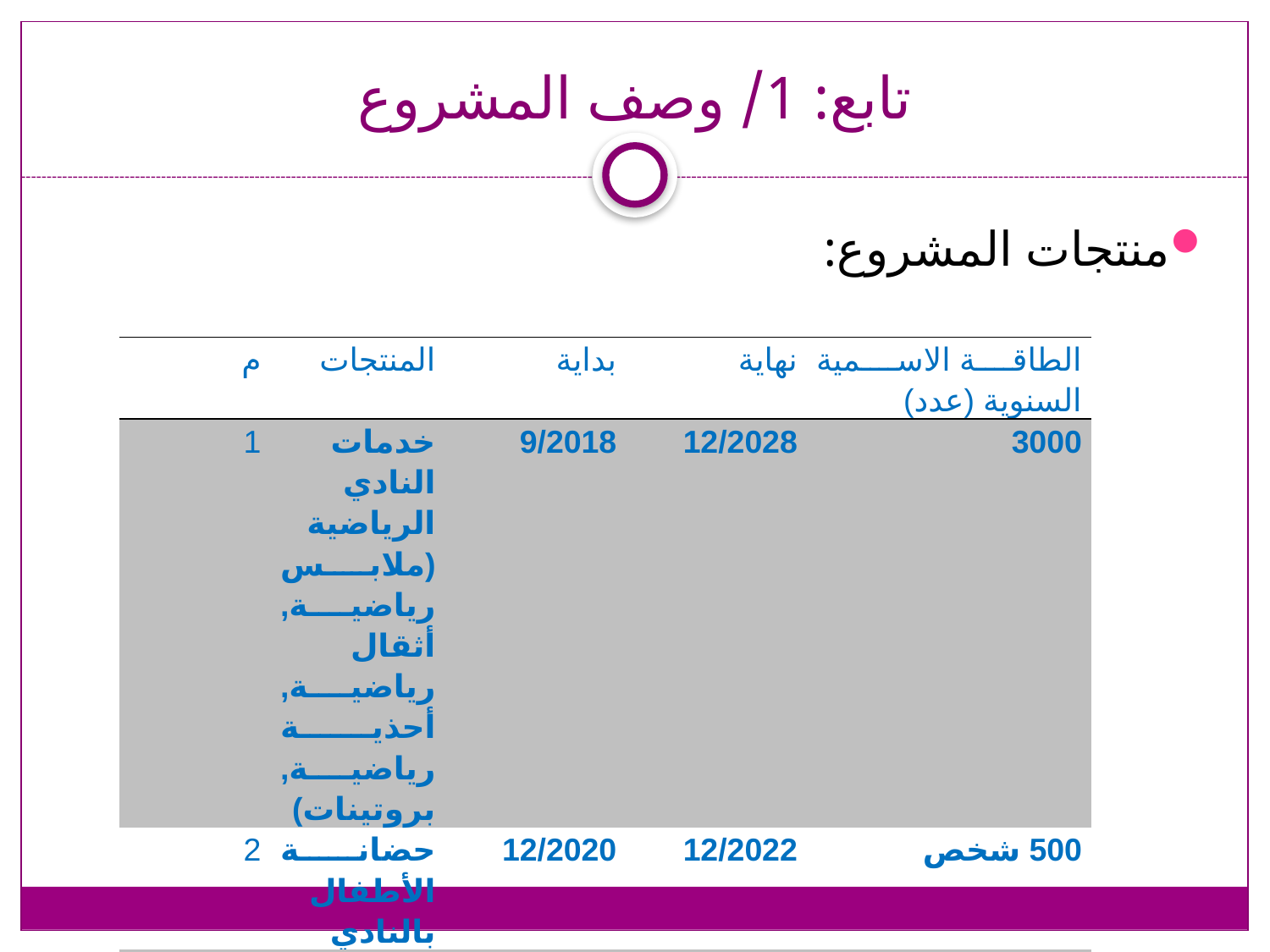

# تابع: 1/ وصف المشروع
منتجات المشروع:

| م | المنتجات | بداية | نهاية | الطاقة الاسمية السنوية (عدد) |
| --- | --- | --- | --- | --- |
| 1 | خدمات النادي الرياضية (ملابس رياضية, أثقال رياضية, أحذية رياضية, بروتينات) | 9/2018 | 12/2028 | 3000 |
| 2 | حضانة الأطفال بالنادي | 12/2020 | 12/2022 | 500 شخص |
| 3 | خدمات مساج | 12/2022 | 12/2023 | 500 شخص |